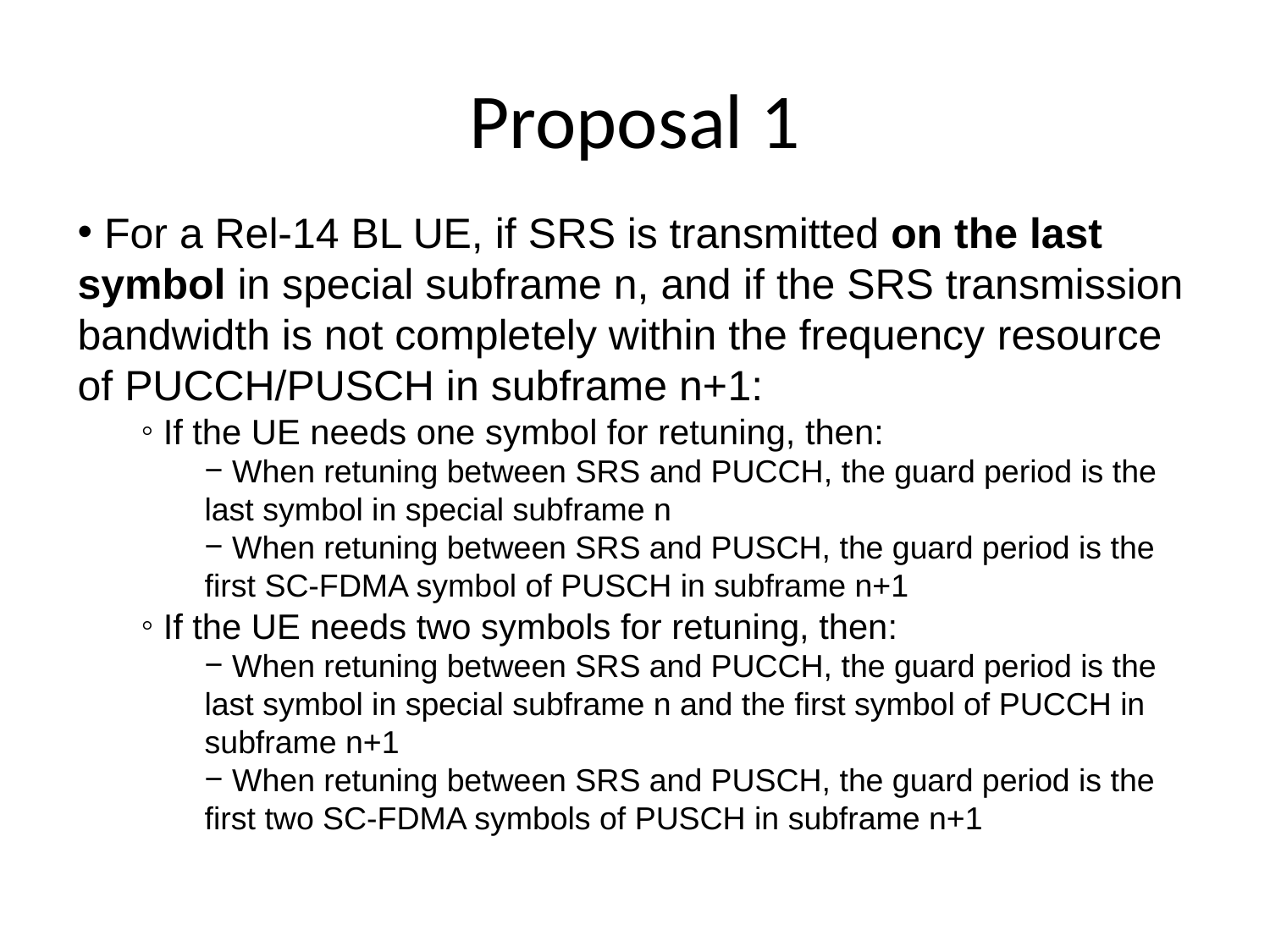

# Proposal 1
 For a Rel-14 BL UE, if SRS is transmitted on the last symbol in special subframe n, and if the SRS transmission bandwidth is not completely within the frequency resource of PUCCH/PUSCH in subframe n+1:
 If the UE needs one symbol for retuning, then:
 When retuning between SRS and PUCCH, the guard period is the last symbol in special subframe n
 When retuning between SRS and PUSCH, the guard period is the first SC-FDMA symbol of PUSCH in subframe n+1
 If the UE needs two symbols for retuning, then:
 When retuning between SRS and PUCCH, the guard period is the last symbol in special subframe n and the first symbol of PUCCH in subframe n+1
 When retuning between SRS and PUSCH, the guard period is the first two SC-FDMA symbols of PUSCH in subframe n+1